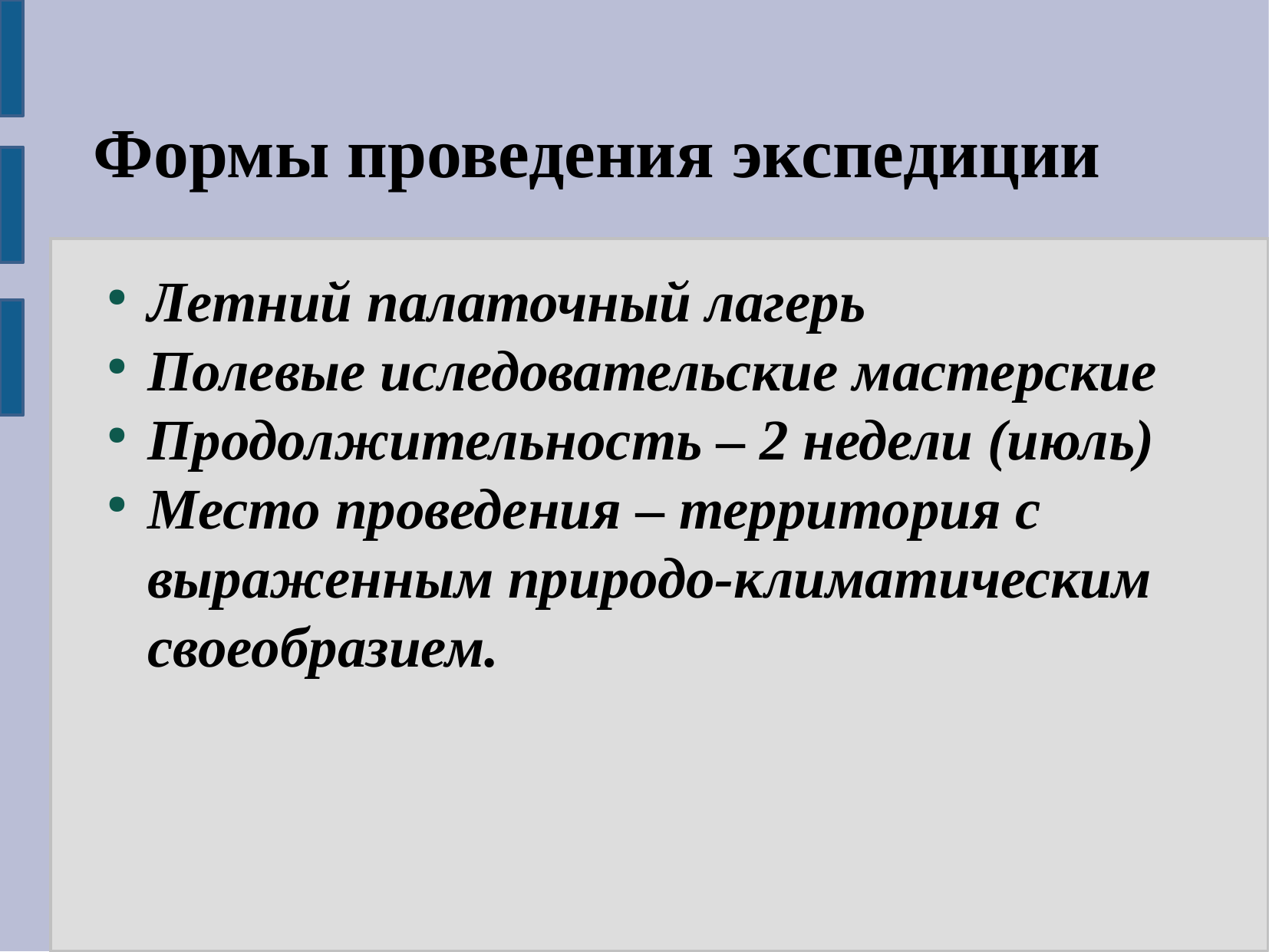

Формы проведения экспедиции
Летний палаточный лагерь
Полевые иследовательские мастерские
Продолжительность – 2 недели (июль)
Место проведения – территория с выраженным природо-климатическим своеобразием.